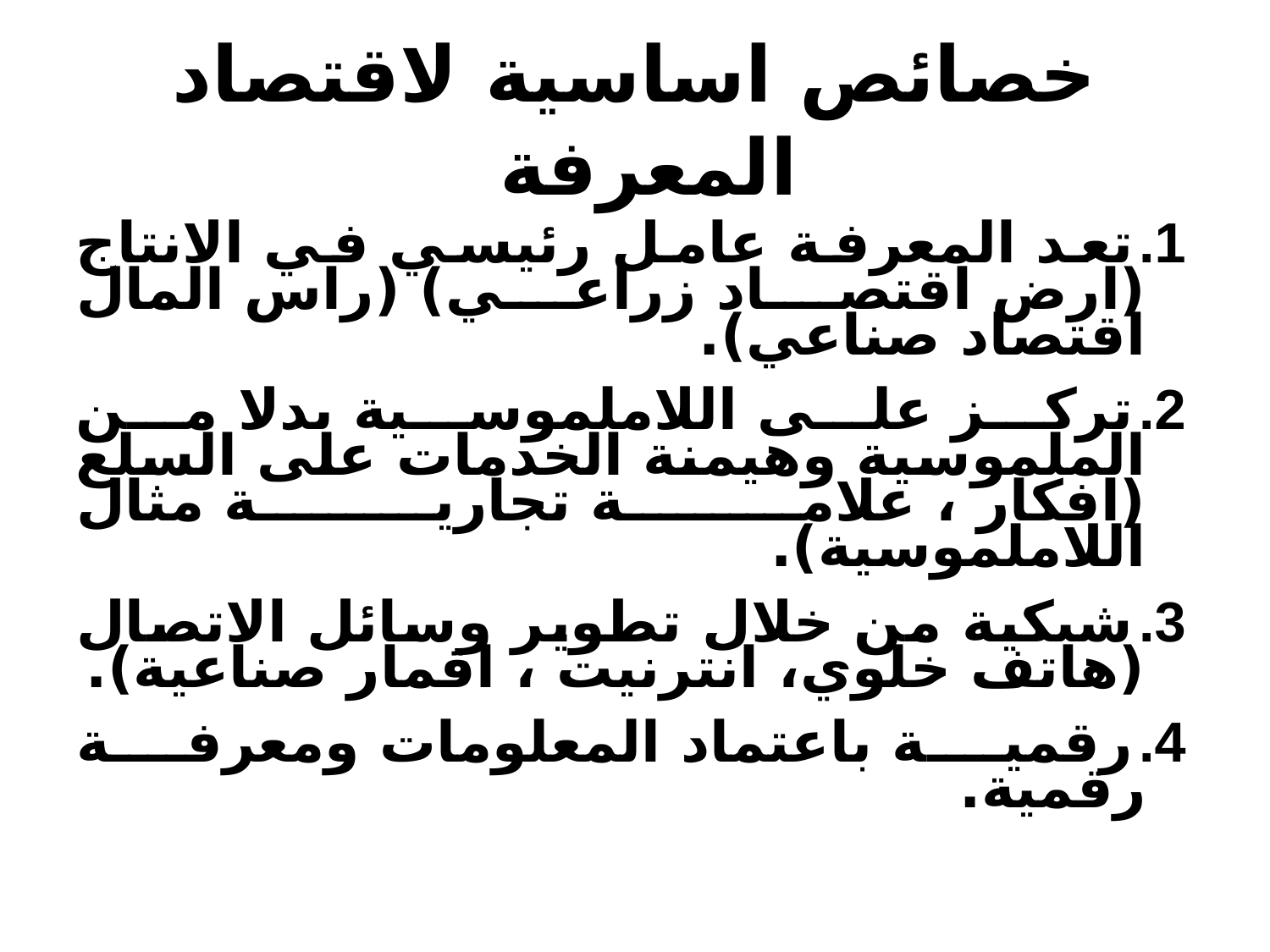

# خصائص اساسية لاقتصاد المعرفة
تعد المعرفة عامل رئيسي في الانتاج (ارض اقتصاد زراعي) (راس المال اقتصاد صناعي).
تركز على اللاملموسية بدلا من الملموسية وهيمنة الخدمات على السلع (افكار ، علامة تجارية مثال اللاملموسية).
شبكية من خلال تطوير وسائل الاتصال (هاتف خلوي، انترنيت ، اقمار صناعية).
رقمية باعتماد المعلومات ومعرفة رقمية.